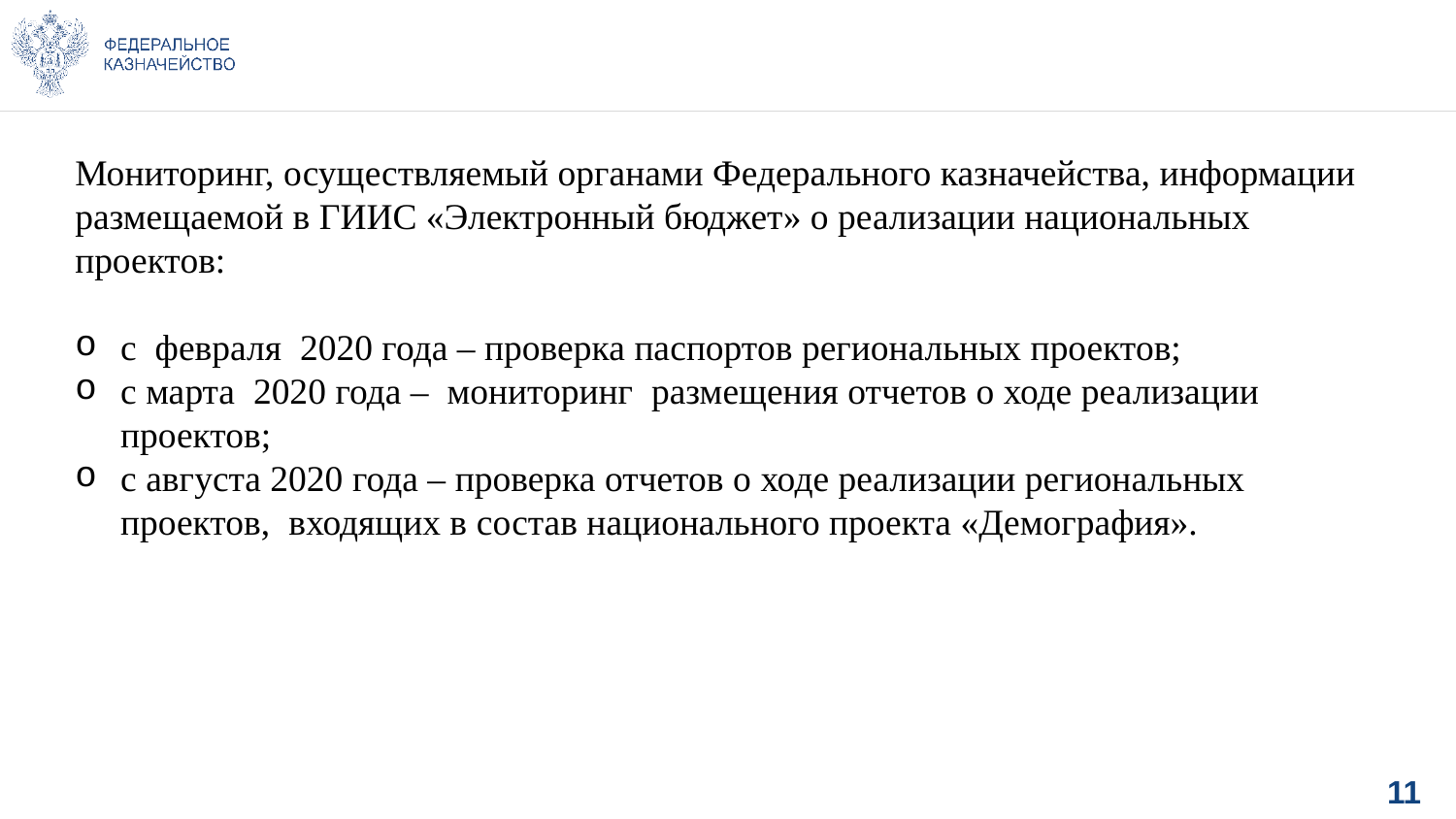

Мониторинг, осуществляемый органами Федерального казначейства, информации размещаемой в ГИИС «Электронный бюджет» о реализации национальных проектов:

с  февраля  2020 года – проверка паспортов региональных проектов;
с марта  2020 года –  мониторинг  размещения отчетов о ходе реализации проектов;
с августа 2020 года – проверка отчетов о ходе реализации региональных проектов,  входящих в состав национального проекта «Демография».
11